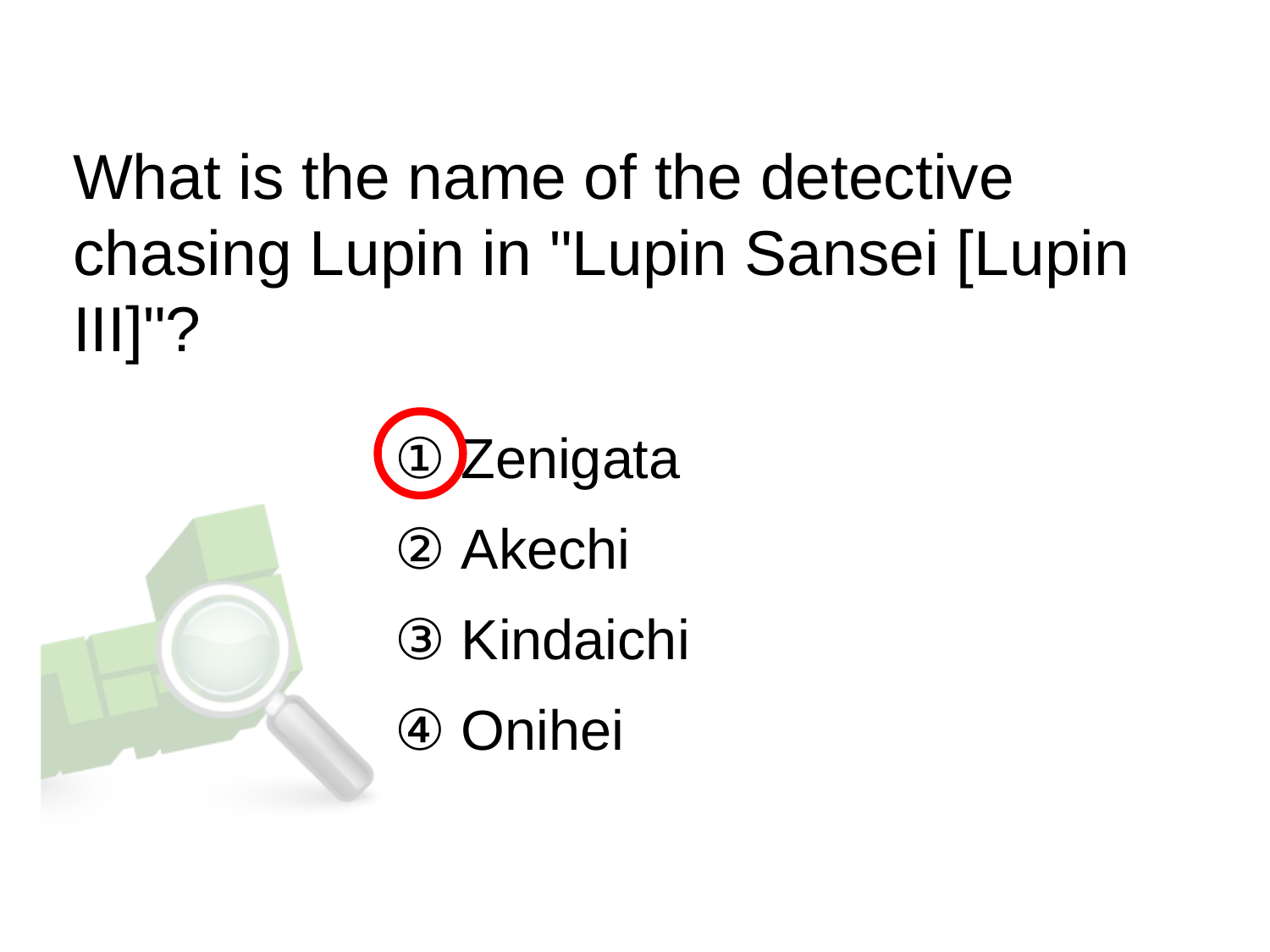

# What is the name of the detective chasing Lupin in "Lupin Sansei [Lupin III]"?

① Zenigata
② Akechi
③ Kindaichi
④ Onihei